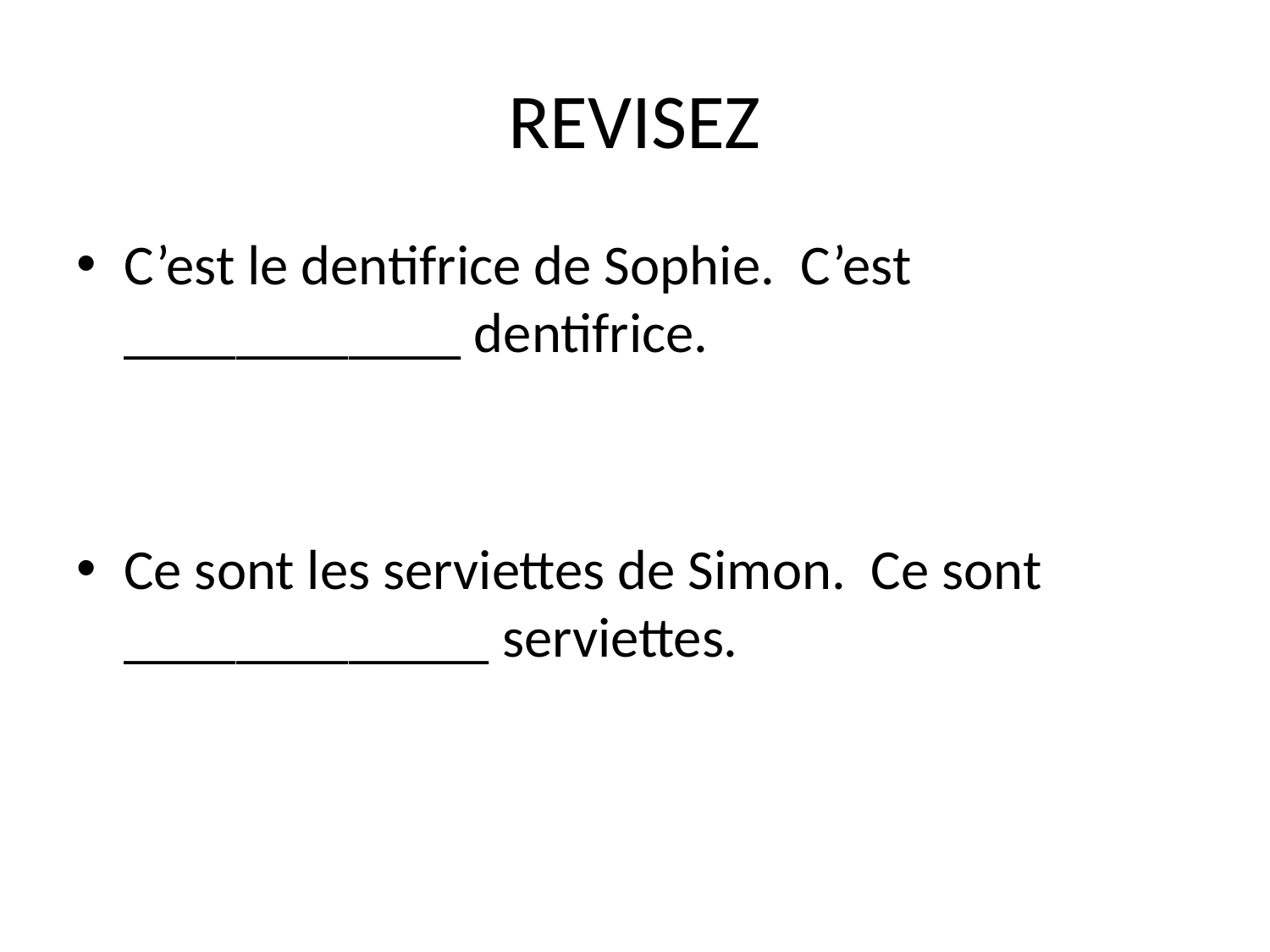

# REVISEZ
C’est le dentifrice de Sophie.  C’est ____________ dentifrice.

Ce sont les serviettes de Simon.  Ce sont _____________ serviettes.